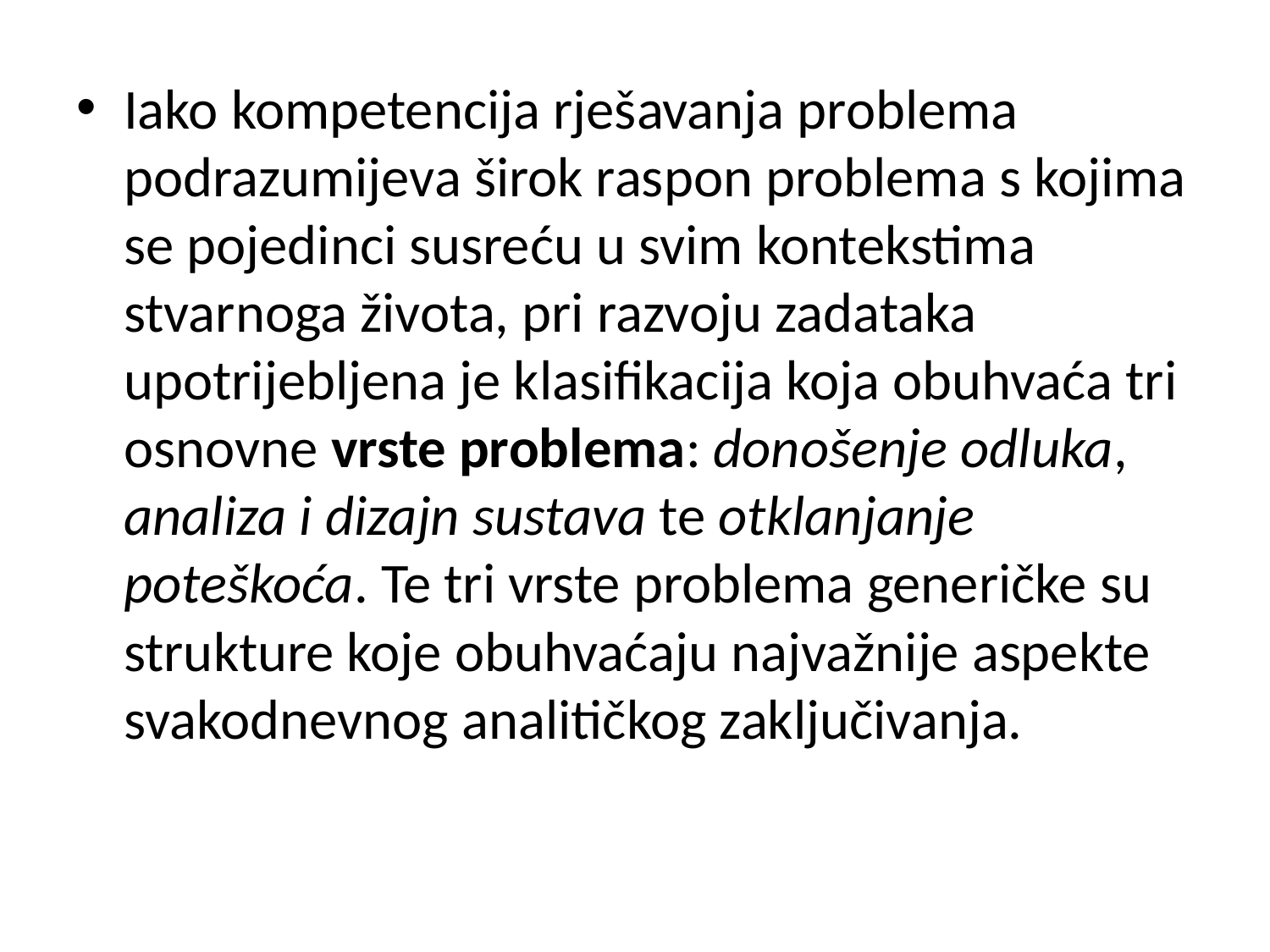

Iako kompetencija rješavanja problema podrazumijeva širok raspon problema s kojima se pojedinci susreću u svim kontekstima stvarnoga života, pri razvoju zadataka upotrijebljena je klasifikacija koja obuhvaća tri osnovne vrste problema: donošenje odluka, analiza i dizajn sustava te otklanjanje poteškoća. Te tri vrste problema generičke su strukture koje obuhvaćaju najvažnije aspekte svakodnevnog analitičkog zaključivanja.